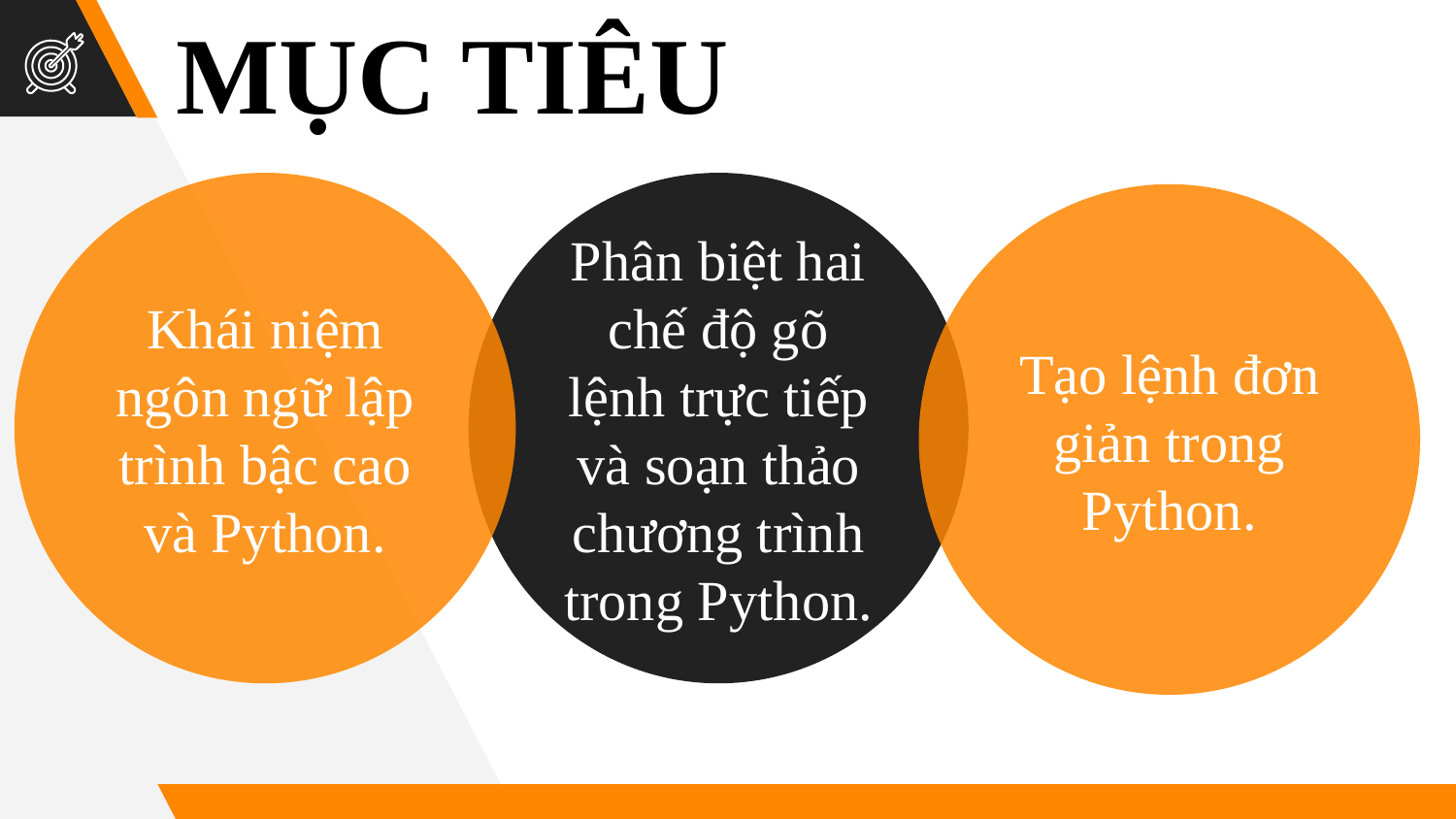

MỤC TIÊU

Khái niệm ngôn ngữ lập trình bậc cao và Python.
Phân biệt hai chế độ gõ lệnh trực tiếp và soạn thảo chương trình trong Python.
Tạo lệnh đơn giản trong Python.